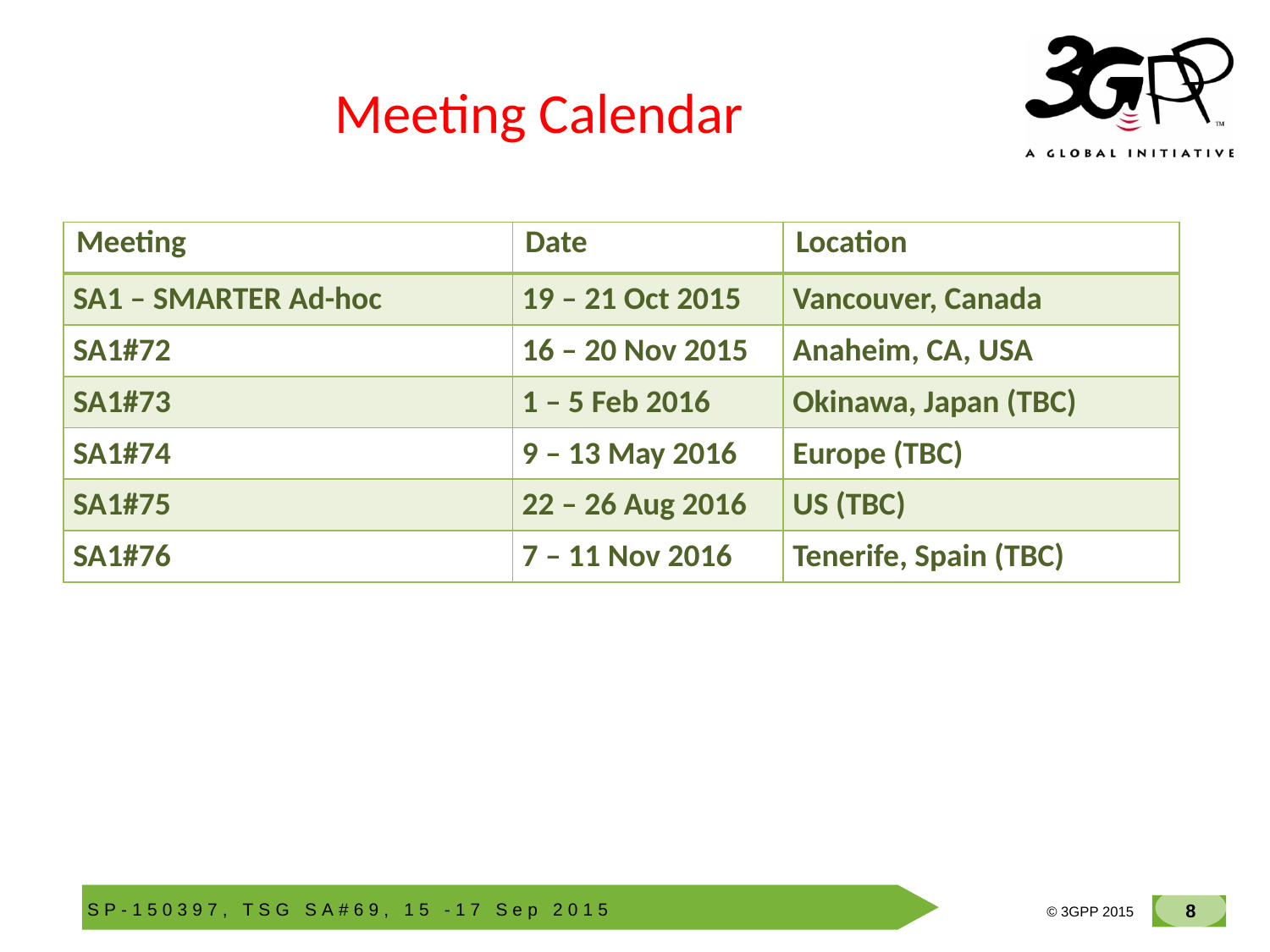

# Meeting Calendar
| Meeting | Date | Location |
| --- | --- | --- |
| SA1 – SMARTER Ad-hoc | 19 – 21 Oct 2015 | Vancouver, Canada |
| SA1#72 | 16 – 20 Nov 2015 | Anaheim, CA, USA |
| SA1#73 | 1 – 5 Feb 2016 | Okinawa, Japan (TBC) |
| SA1#74 | 9 – 13 May 2016 | Europe (TBC) |
| SA1#75 | 22 – 26 Aug 2016 | US (TBC) |
| SA1#76 | 7 – 11 Nov 2016 | Tenerife, Spain (TBC) |